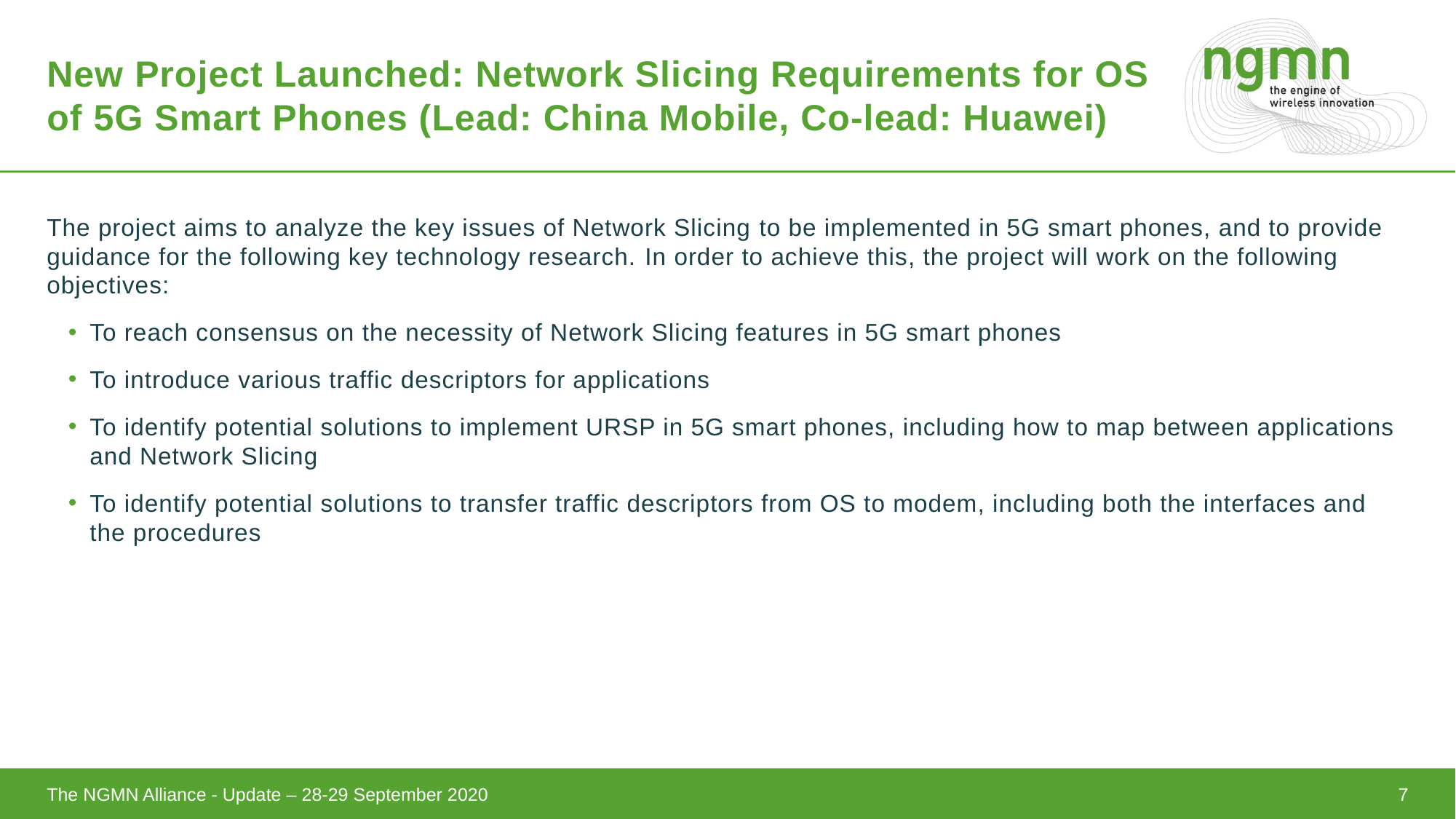

# New Project Launched: Network Slicing Requirements for OS of 5G Smart Phones (Lead: China Mobile, Co-lead: Huawei)
The project aims to analyze the key issues of Network Slicing to be implemented in 5G smart phones, and to provide guidance for the following key technology research. In order to achieve this, the project will work on the following objectives:
To reach consensus on the necessity of Network Slicing features in 5G smart phones
To introduce various traffic descriptors for applications
To identify potential solutions to implement URSP in 5G smart phones, including how to map between applications and Network Slicing
To identify potential solutions to transfer traffic descriptors from OS to modem, including both the interfaces and the procedures

The NGMN Alliance - Update – 28-29 September 2020
7